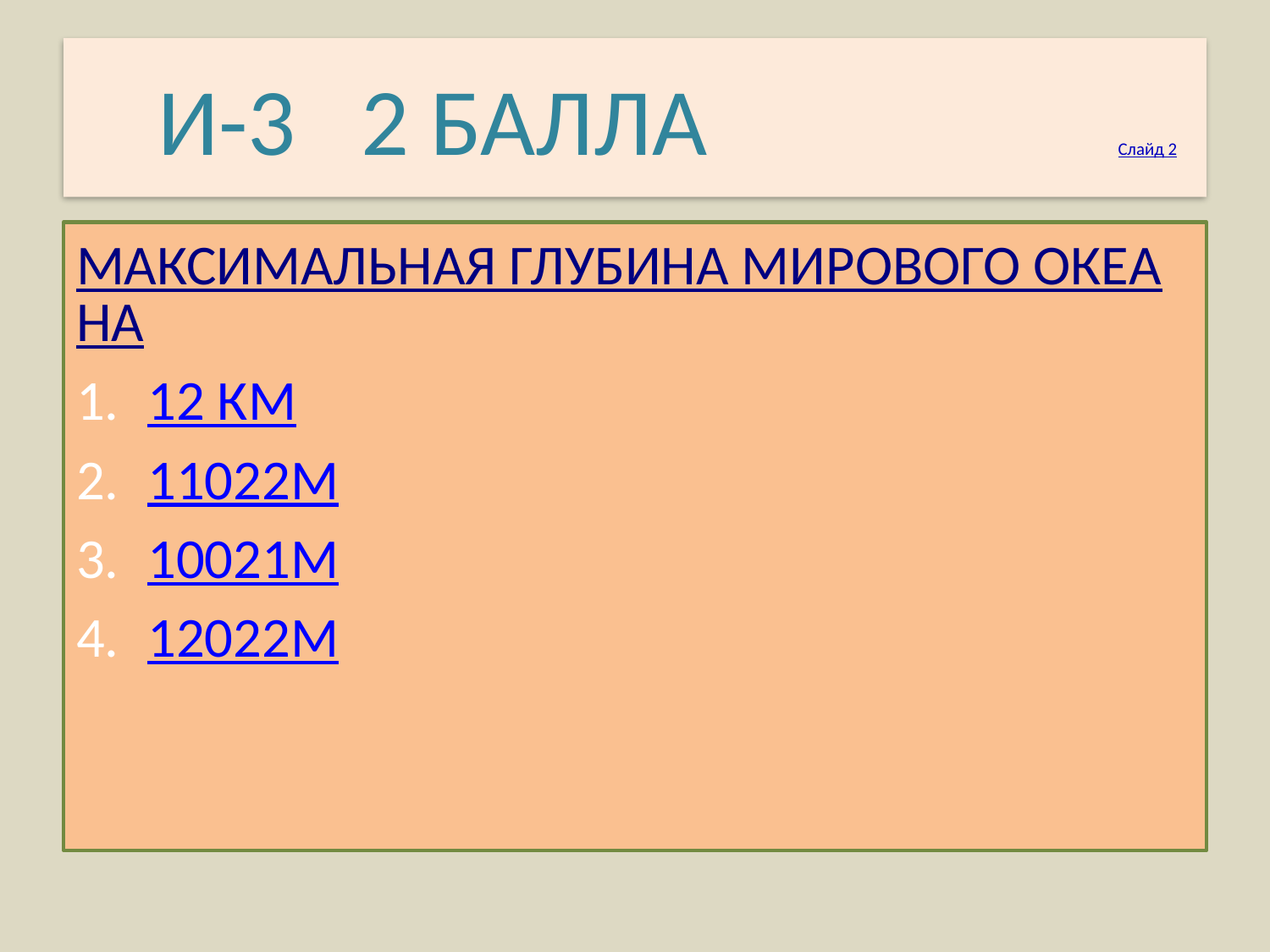

# И-3   2 БАЛЛА                   Слайд 2
МАКСИМАЛЬНАЯ ГЛУБИНА МИРОВОГО ОКЕАНА
12 КМ
11022М
10021М
12022М